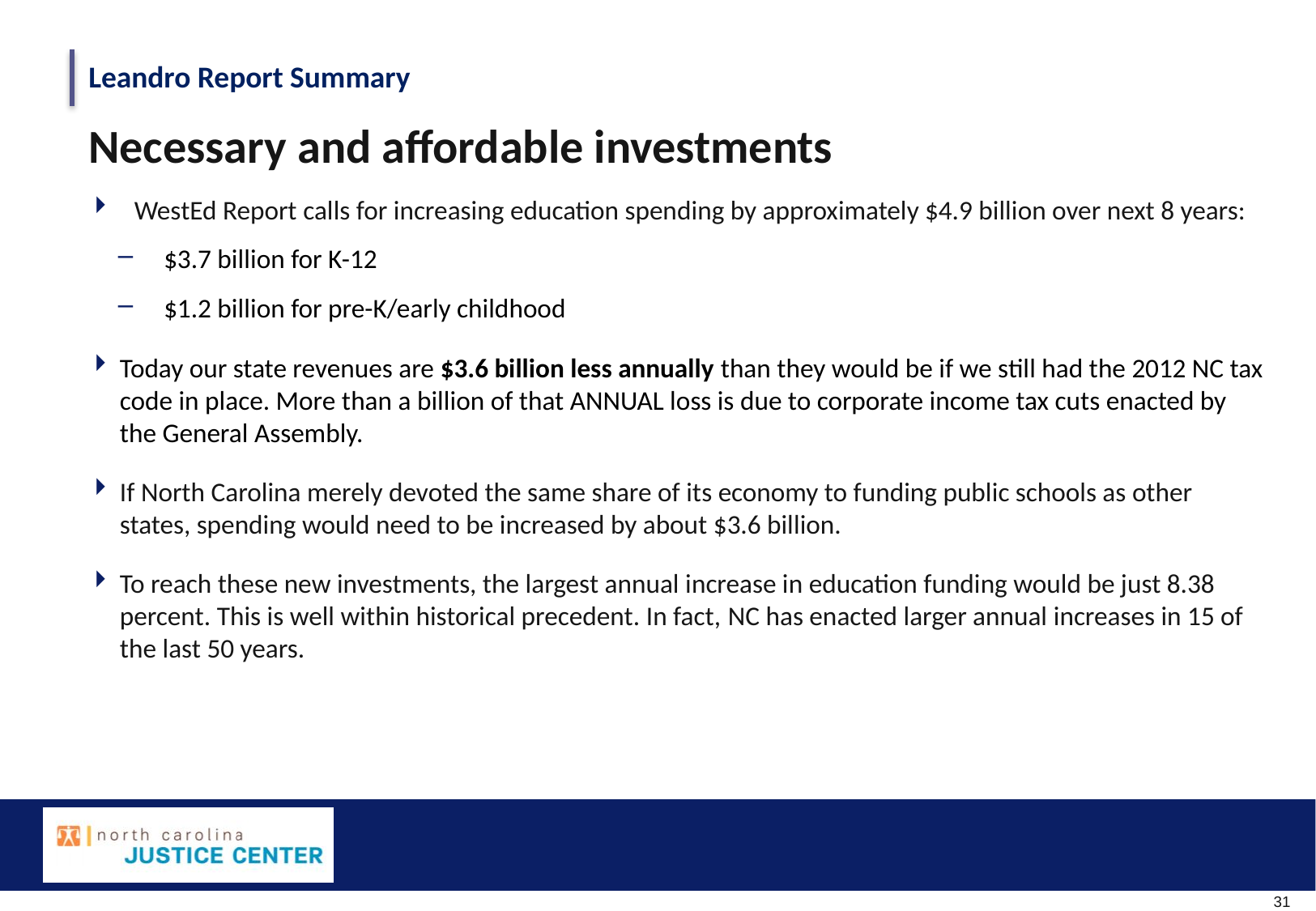

Leandro Report Summary
Necessary and affordable investments
WestEd Report calls for increasing education spending by approximately $4.9 billion over next 8 years:
$3.7 billion for K-12
$1.2 billion for pre-K/early childhood
Today our state revenues are $3.6 billion less annually than they would be if we still had the 2012 NC tax code in place. More than a billion of that ANNUAL loss is due to corporate income tax cuts enacted by the General Assembly.
If North Carolina merely devoted the same share of its economy to funding public schools as other states, spending would need to be increased by about $3.6 billion.
To reach these new investments, the largest annual increase in education funding would be just 8.38 percent. This is well within historical precedent. In fact, NC has enacted larger annual increases in 15 of the last 50 years.